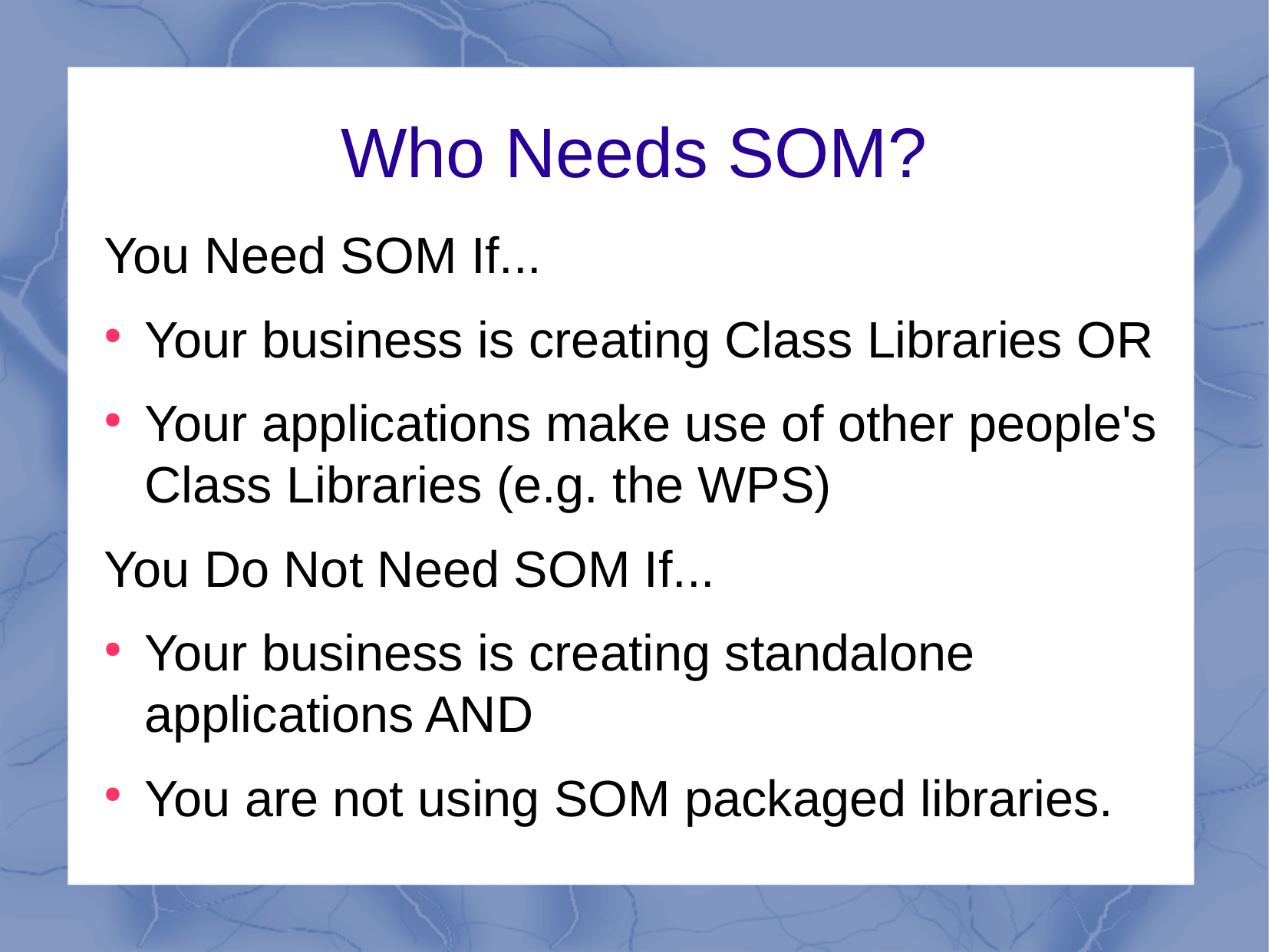

Who Needs SOM?
You Need SOM If...
Your business is creating Class Libraries OR
Your applications make use of other people's Class Libraries (e.g. the WPS)
You Do Not Need SOM If...
Your business is creating standalone applications AND
You are not using SOM packaged libraries.